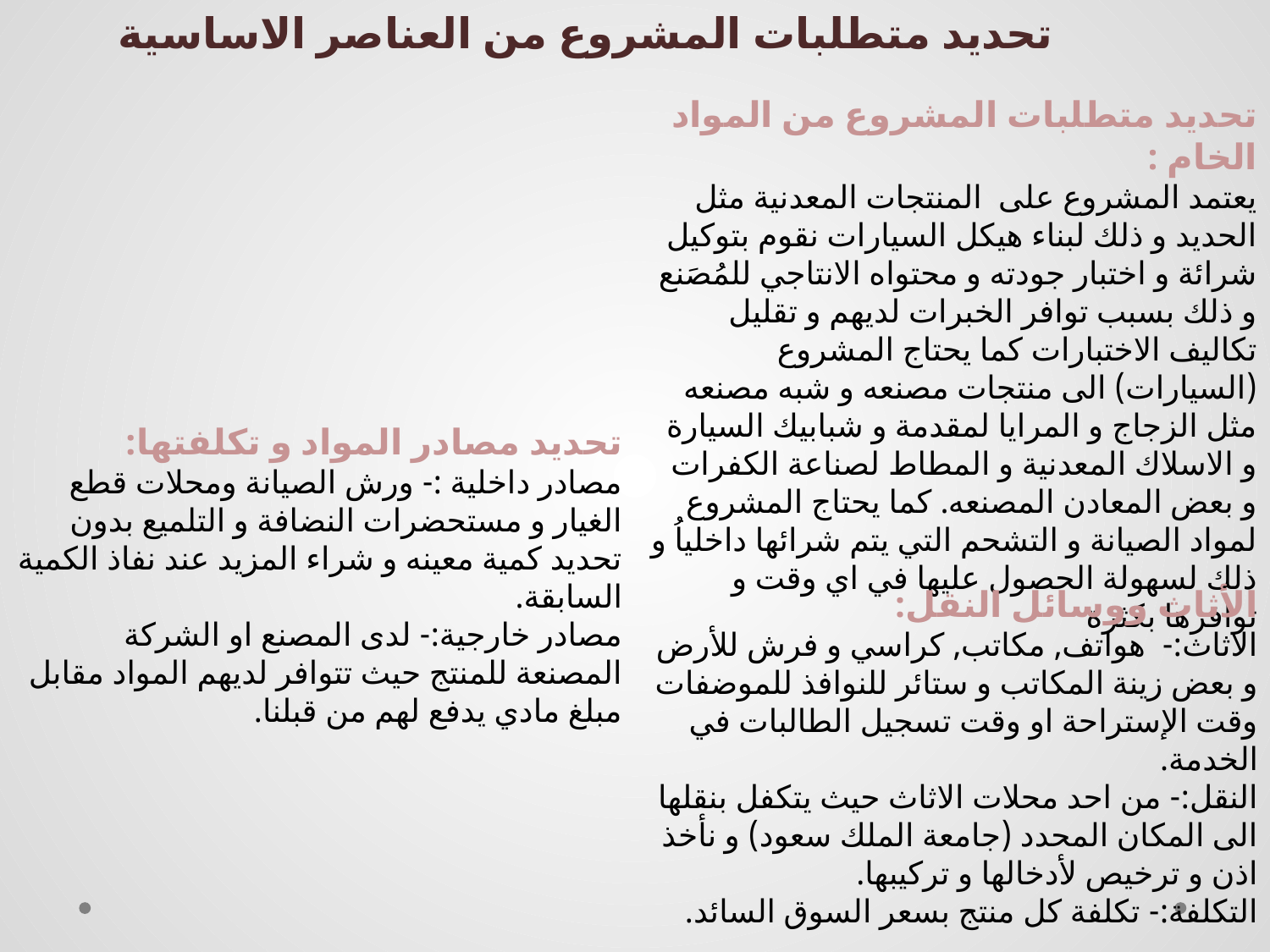

تحديد متطلبات المشروع من العناصر الاساسية
تحديد متطلبات المشروع من المواد الخام :
يعتمد المشروع على  المنتجات المعدنية مثل الحديد و ذلك لبناء هيكل السيارات نقوم بتوكيل شرائة و اختبار جودته و محتواه الانتاجي للمُصَنع و ذلك بسبب توافر الخبرات لديهم و تقليل تكاليف الاختبارات كما يحتاج المشروع (السيارات) الى منتجات مصنعه و شبه مصنعه مثل الزجاج و المرايا لمقدمة و شبابيك السيارة و الاسلاك المعدنية و المطاط لصناعة الكفرات و بعض المعادن المصنعه. كما يحتاج المشروع لمواد الصيانة و التشحم التي يتم شرائها داخلياُ و ذلك لسهولة الحصول عليها في اي وقت و توافرها بكثرة
تحديد مصادر المواد و تكلفتها:
مصادر داخلية :- ورش الصيانة ومحلات قطع الغيار و مستحضرات النضافة و التلميع بدون تحديد كمية معينه و شراء المزيد عند نفاذ الكمية السابقة.
مصادر خارجية:- لدى المصنع او الشركة المصنعة للمنتج حيث تتوافر لديهم المواد مقابل مبلغ مادي يدفع لهم من قبلنا.
الأثاث ووسائل النقل:
الاثاث:-  هواتف, مكاتب, كراسي و فرش للأرض و بعض زينة المكاتب و ستائر للنوافذ للموضفات وقت الإستراحة او وقت تسجيل الطالبات في الخدمة.
النقل:- من احد محلات الاثاث حيث يتكفل بنقلها الى المكان المحدد (جامعة الملك سعود) و نأخذ اذن و ترخيص لأدخالها و تركيبها.
التكلفة:- تكلفة كل منتج بسعر السوق السائد.